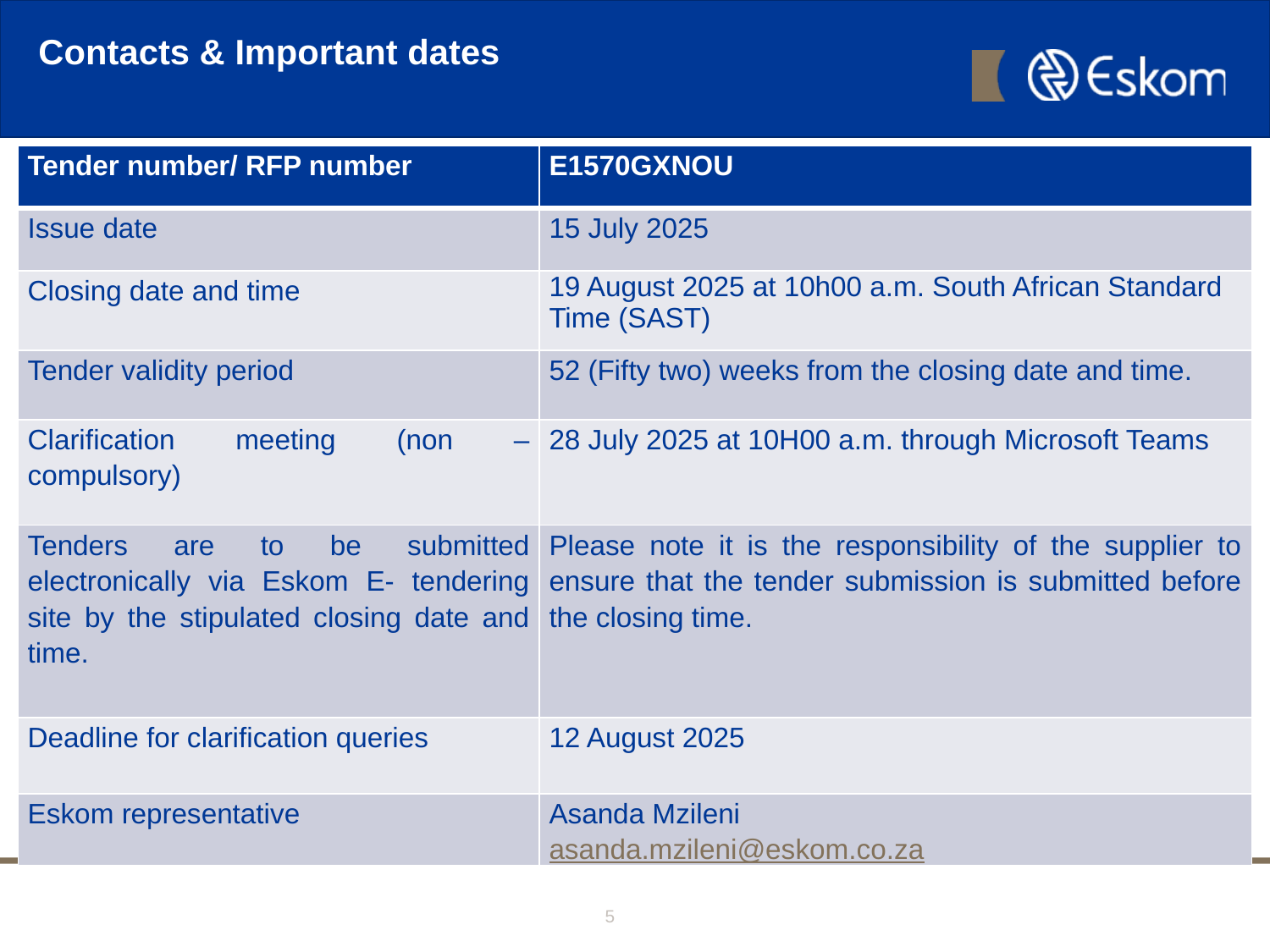

# Contacts & Important dates
| Tender number/ RFP number | E1570GXNOU |
| --- | --- |
| Issue date | 15 July 2025 |
| Closing date and time | 19 August 2025 at 10h00 a.m. South African Standard Time (SAST) |
| Tender validity period | 52 (Fifty two) weeks from the closing date and time. |
| Clarification meeting (non – compulsory) | 28 July 2025 at 10H00 a.m. through Microsoft Teams |
| Tenders are to be submitted electronically via Eskom E- tendering site by the stipulated closing date and time. | Please note it is the responsibility of the supplier to ensure that the tender submission is submitted before the closing time. |
| Deadline for clarification queries | 12 August 2025 |
| Eskom representative | Asanda Mzileni asanda.mzileni@eskom.co.za |
5